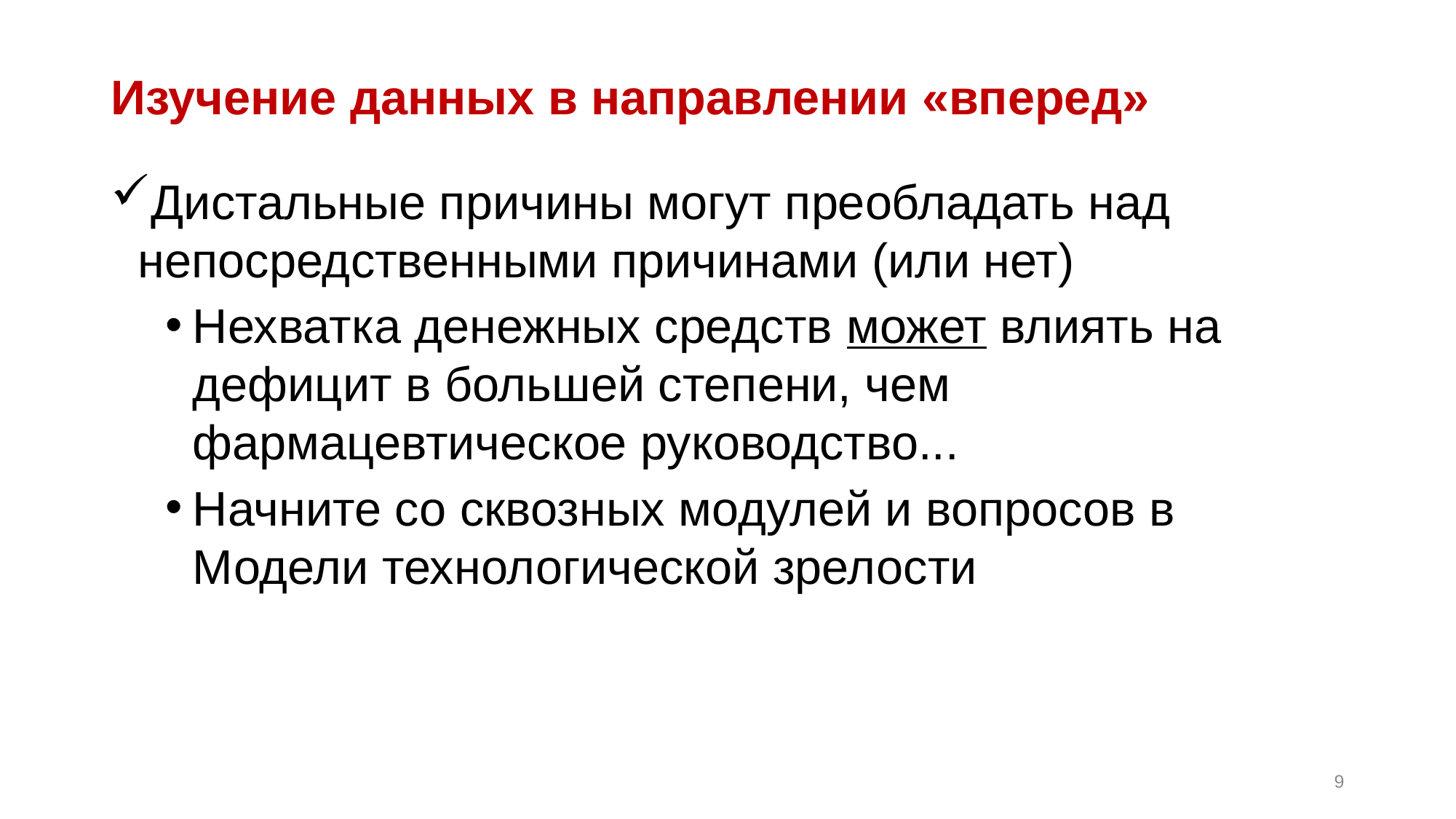

# Изучение данных в направлении «вперед»
Дистальные причины могут преобладать над непосредственными причинами (или нет)
Нехватка денежных средств может влиять на дефицит в большей степени, чем фармацевтическое руководство...
Начните со сквозных модулей и вопросов в Модели технологической зрелости

9